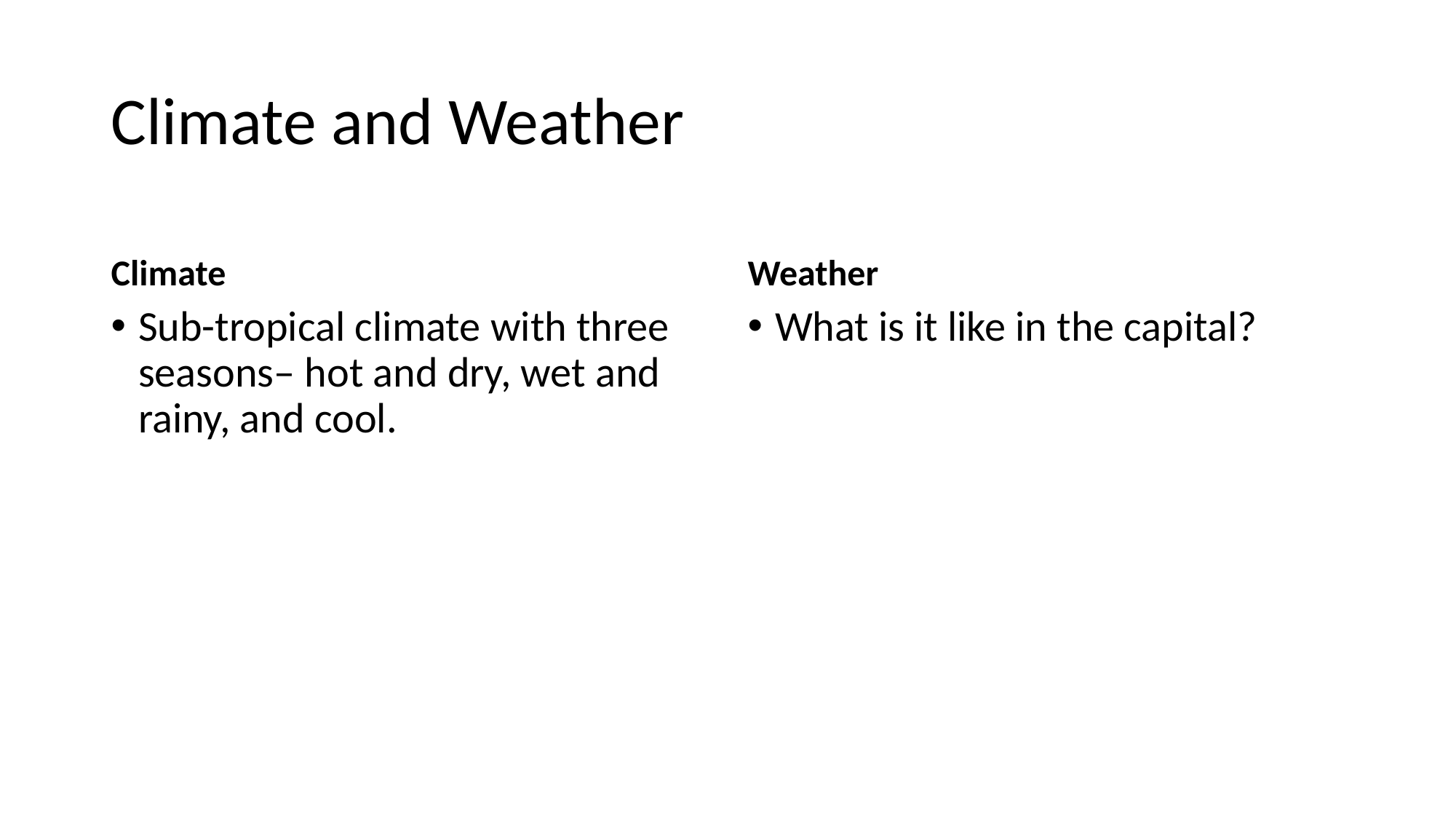

# Climate and Weather
Climate
Weather
Sub-tropical climate with three seasons– hot and dry, wet and rainy, and cool.
What is it like in the capital?